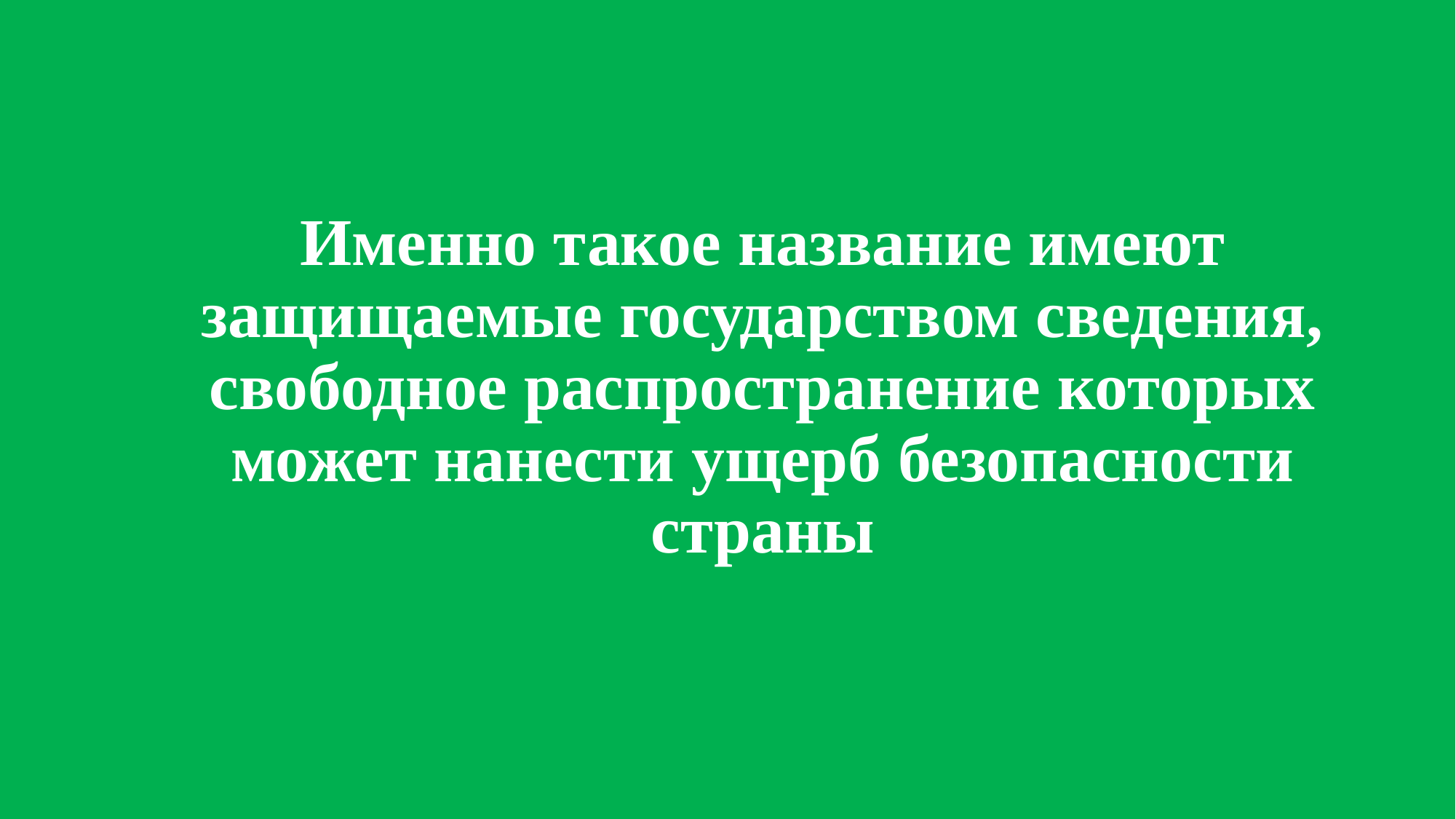

# Именно такое название имеют защищаемые государством сведения, свободное распространение которых может нанести ущерб безопасности страны